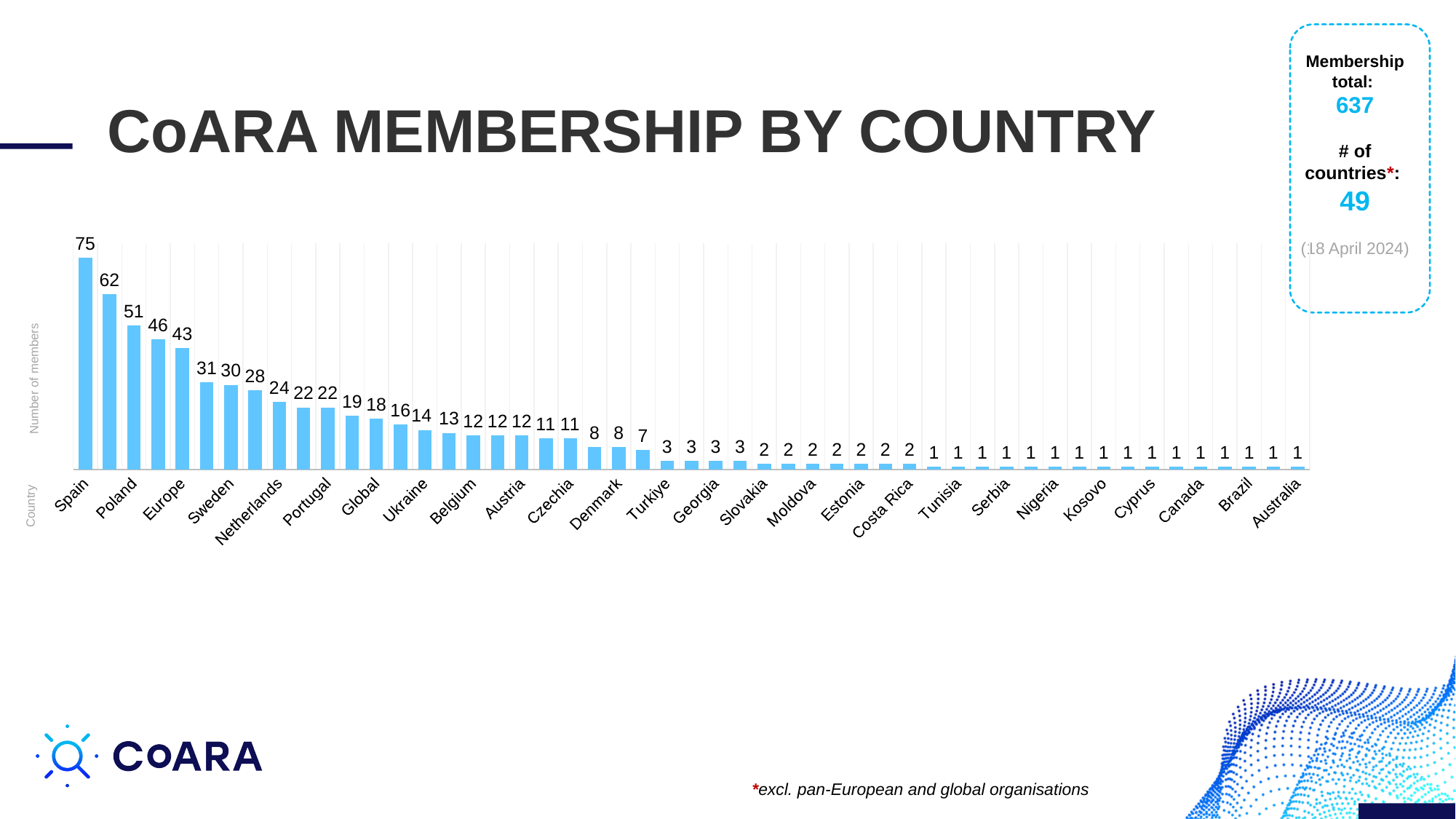

Membership total:
637

# of countries*:
49

(18 April 2024)
CoARA Membership BY COUNTRY

### Chart

| Category |  |
|---|---|
| Australia | 1.0 |
| Bosnia and Herzegovina | 1.0 |
| Brazil | 1.0 |
| Bulgaria  | 1.0 |
| Canada | 1.0 |
| Croatia | 1.0 |
| Cyprus | 1.0 |
| Greece | 1.0 |
| Kosovo | 1.0 |
| Latvia | 1.0 |
| Nigeria | 1.0 |
| Peru | 1.0 |
| Serbia | 1.0 |
| Timor-Leste | 1.0 |
| Tunisia | 1.0 |
| Zimbabwe | 1.0 |
| Costa Rica | 2.0 |
| Andorra | 2.0 |
| Estonia | 2.0 |
| Iceland | 2.0 |
| Moldova | 2.0 |
| North Macedonia | 2.0 |
| Slovakia | 2.0 |
| Chile | 3.0 |
| Georgia | 3.0 |
| Luxembourg | 3.0 |
| Turkiye | 3.0 |
| Lithuania | 7.0 |
| Denmark | 8.0 |
| Slovenia | 8.0 |
| Czechia | 11.0 |
| Hungary | 11.0 |
| Austria | 12.0 |
| Switzerland | 12.0 |
| Belgium | 12.0 |
| Ireland | 13.0 |
| Ukraine | 14.0 |
| Norway | 16.0 |
| Global | 18.0 |
| United Kingdom | 19.0 |
| Portugal | 22.0 |
| Romania | 22.0 |
| Netherlands | 24.0 |
| Germany | 28.0 |
| Sweden | 30.0 |
| Finland | 31.0 |
| Europe | 43.0 |
| France | 46.0 |
| Poland | 51.0 |
| Italy | 62.0 |
| Spain | 75.0 |
Number of members
Country
*excl. pan-European and global organisations